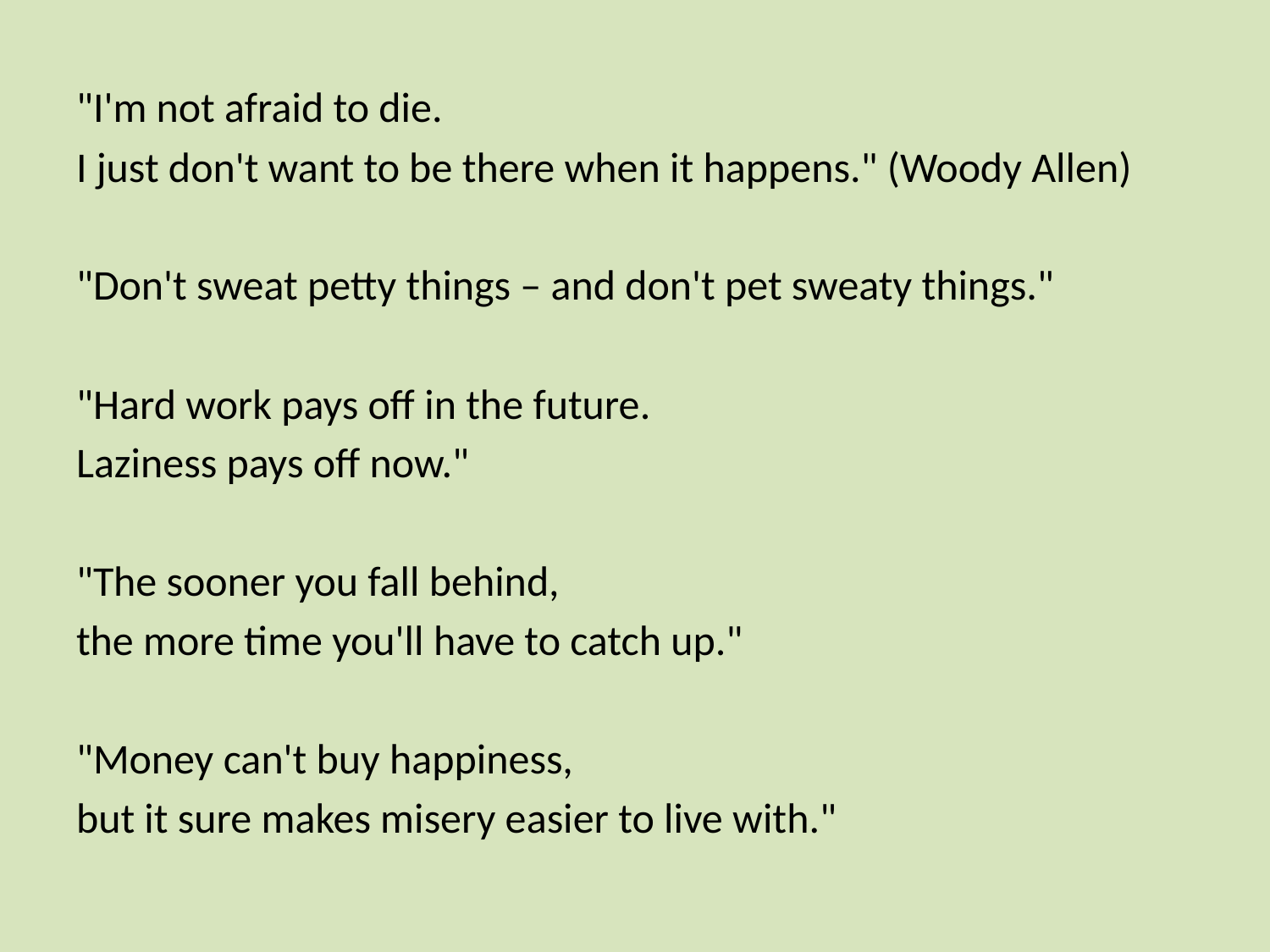

"I'm not afraid to die.
I just don't want to be there when it happens." (Woody Allen)

"Don't sweat petty things – and don't pet sweaty things."

"Hard work pays off in the future.
Laziness pays off now."

"The sooner you fall behind,
the more time you'll have to catch up."

"Money can't buy happiness,
but it sure makes misery easier to live with."